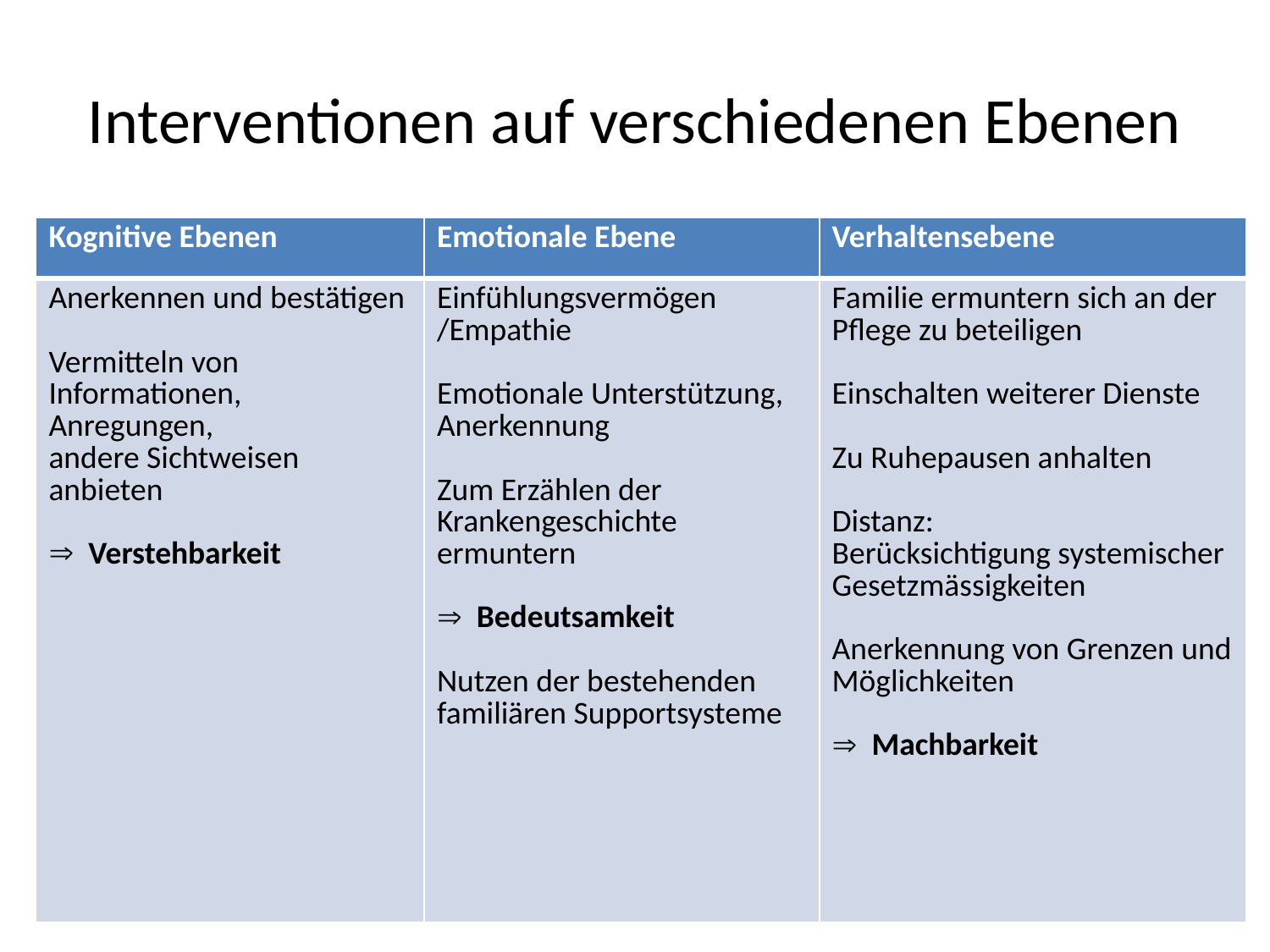

# Interventionen auf verschiedenen Ebenen
| Kognitive Ebenen | Emotionale Ebene | Verhaltensebene |
| --- | --- | --- |
| Anerkennen und bestätigen Vermitteln von Informationen, Anregungen, andere Sichtweisen anbieten Verstehbarkeit | Einfühlungsvermögen /Empathie Emotionale Unterstützung, Anerkennung Zum Erzählen der Krankengeschichte ermuntern Bedeutsamkeit Nutzen der bestehenden familiären Supportsysteme | Familie ermuntern sich an der Pflege zu beteiligen Einschalten weiterer Dienste Zu Ruhepausen anhalten Distanz: Berücksichtigung systemischer Gesetzmässigkeiten Anerkennung von Grenzen und Möglichkeiten Machbarkeit |